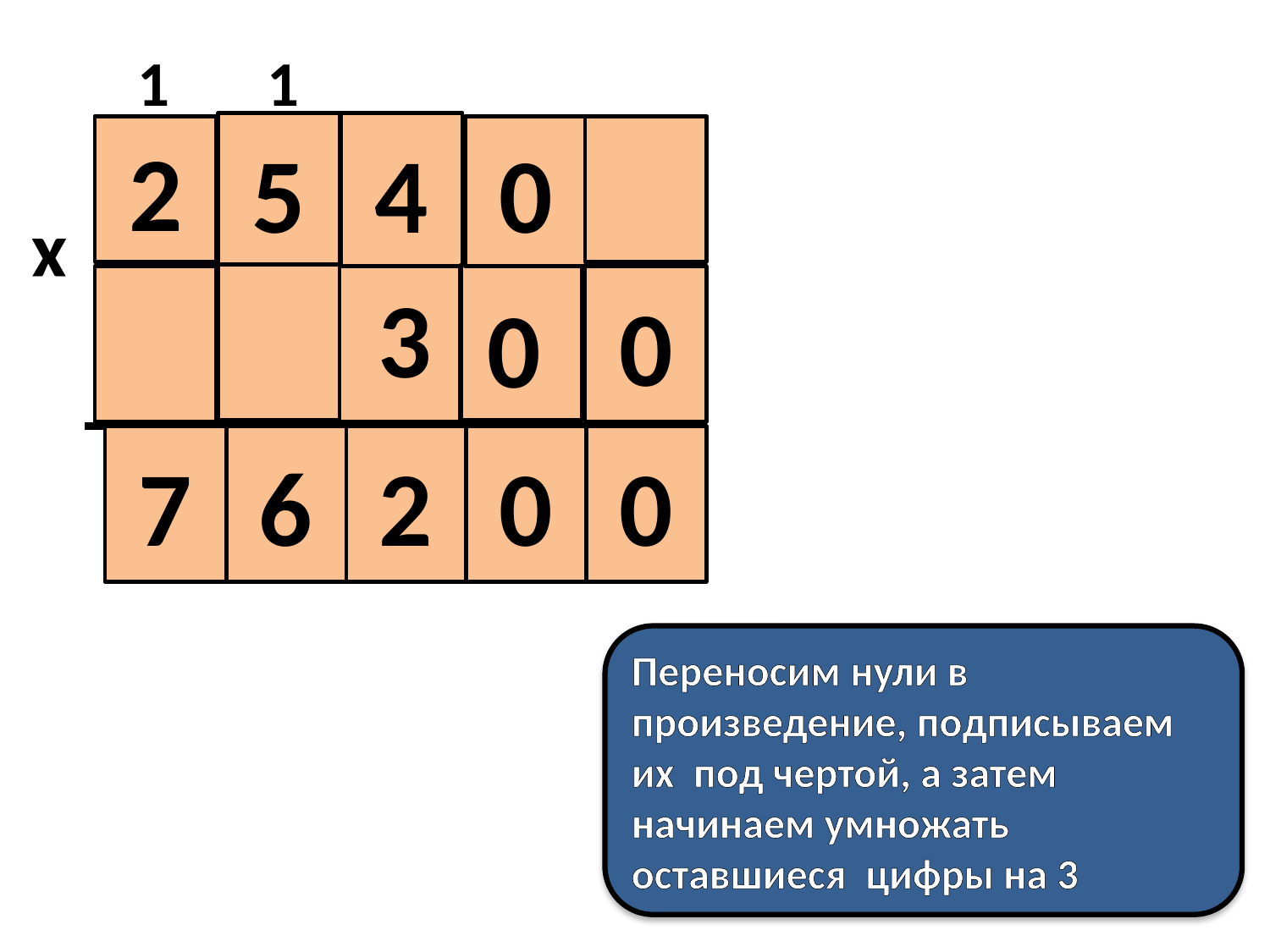

1
1
5
4
2
0

х

3
0

0
7
6
2
0
0
Переносим нули в произведение, подписываем  их  под чертой, а затем начинаем умножать оставшиеся  цифры на 3